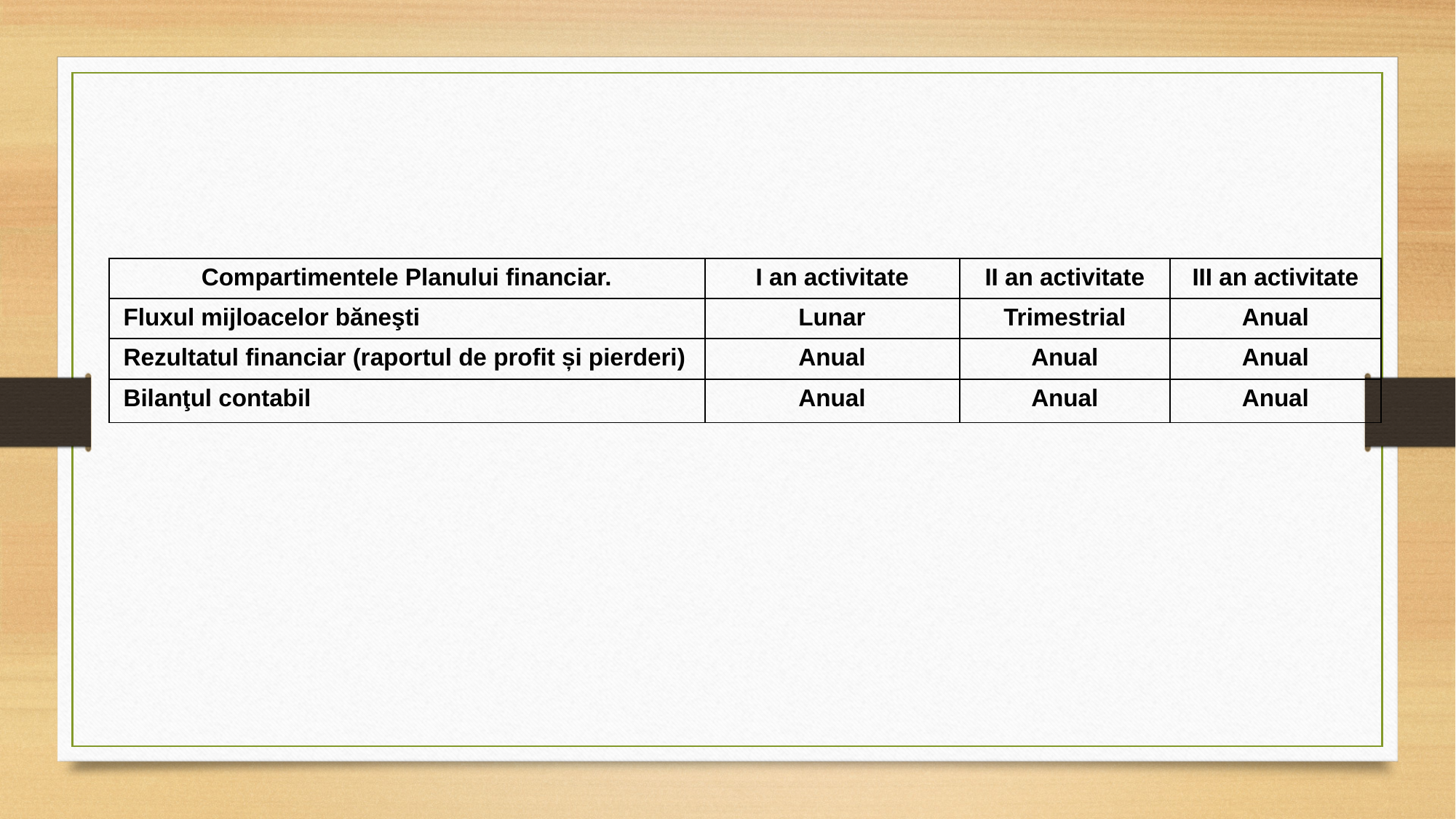

| Compartimentele Planului financiar. | I an activitate | II an activitate | III an activitate |
| --- | --- | --- | --- |
| Fluxul mijloacelor băneşti | Lunar | Trimestrial | Anual |
| Rezultatul financiar (raportul de profit și pierderi) | Anual | Anual | Anual |
| Bilanţul contabil | Anual | Anual | Anual |